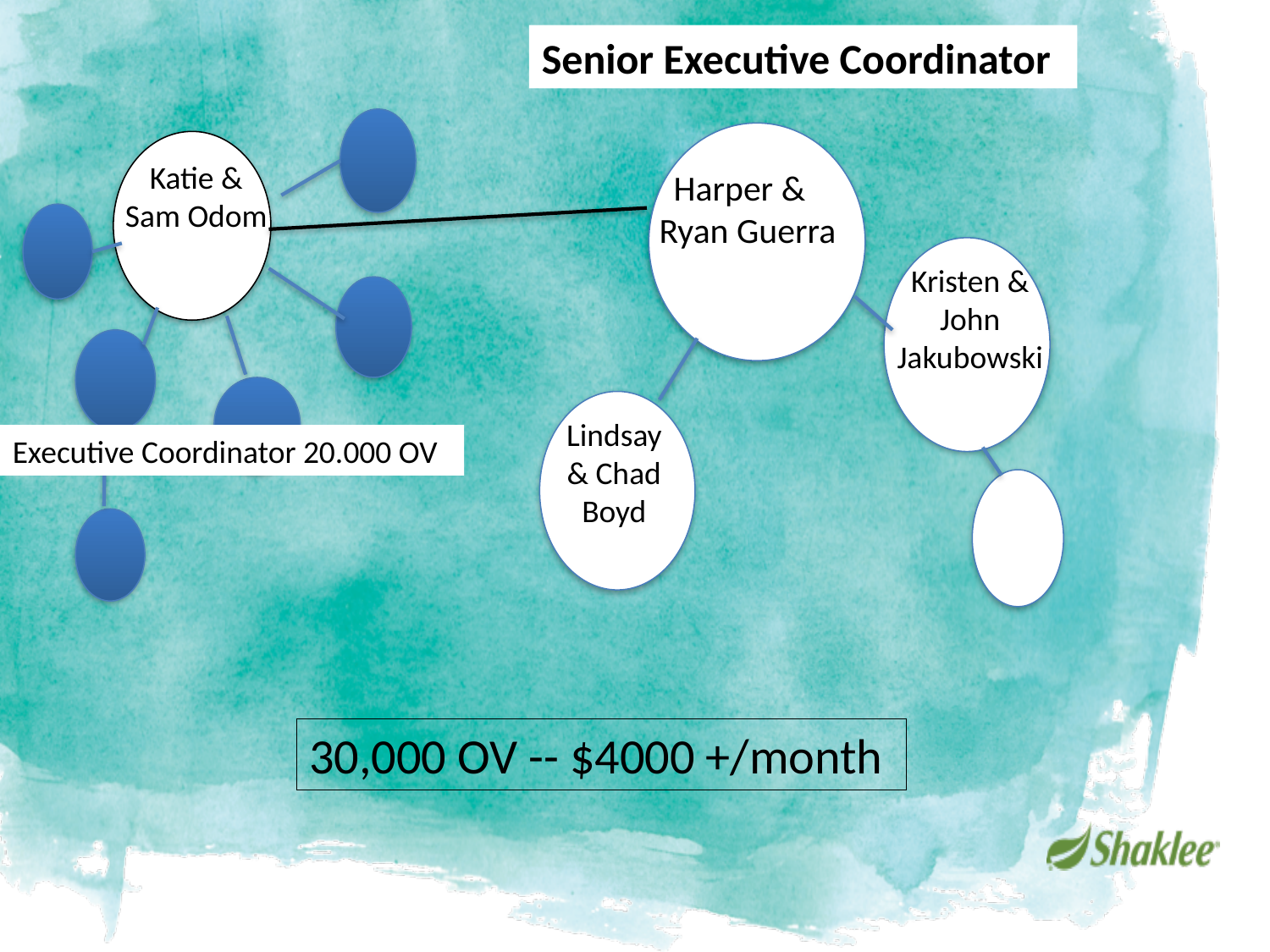

Senior Executive Coordinator

Harper

Katie & Sam Odom
  Harper & Ryan Guerra

Kristen
Kristen & John Jakubowski

Lindsay
Lindsay & Chad Boyd
Executive Coordinator 20.000 OV

30,000 OV -- $4000 +/month